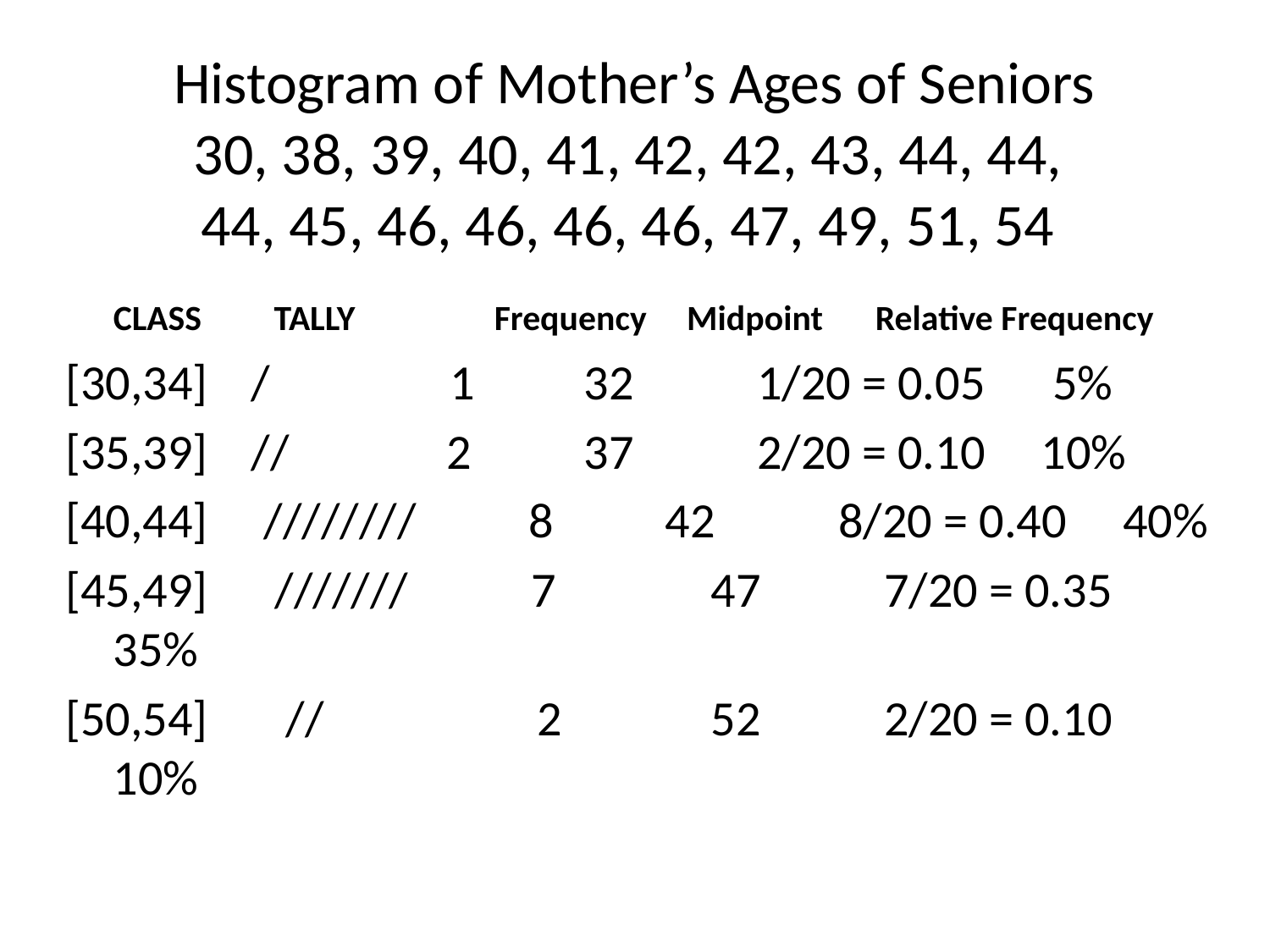

# Histogram of Mother’s Ages of Seniors 30, 38, 39, 40, 41, 42, 42, 43, 44, 44, 44, 45, 46, 46, 46, 46, 47, 49, 51, 54
	CLASS         TALLY      	Frequency     Midpoint	Relative Frequency
[30,34]  	 /                1	        32           1/20 = 0.05      5%
[35,39]  	 //              2	        37           2/20 = 0.10     10%
[40,44]     ////////          8          42           8/20 = 0.40     40%
[45,49]      ///////           7	        47           7/20 = 0.35     35%
[50,54]       //                   2	        52           2/20 = 0.10     10%